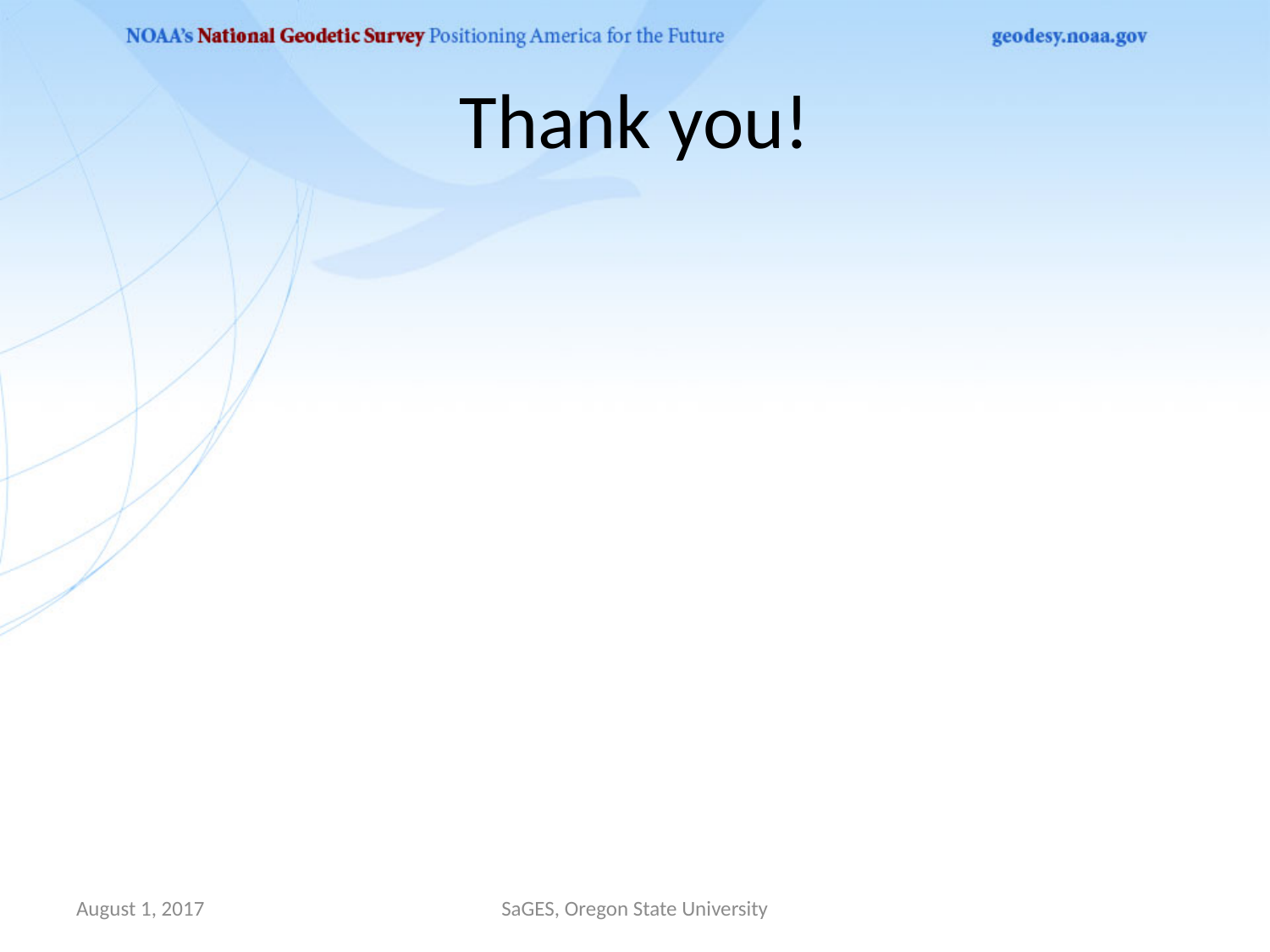

# Thank you!
August 1, 2017
SaGES, Oregon State University